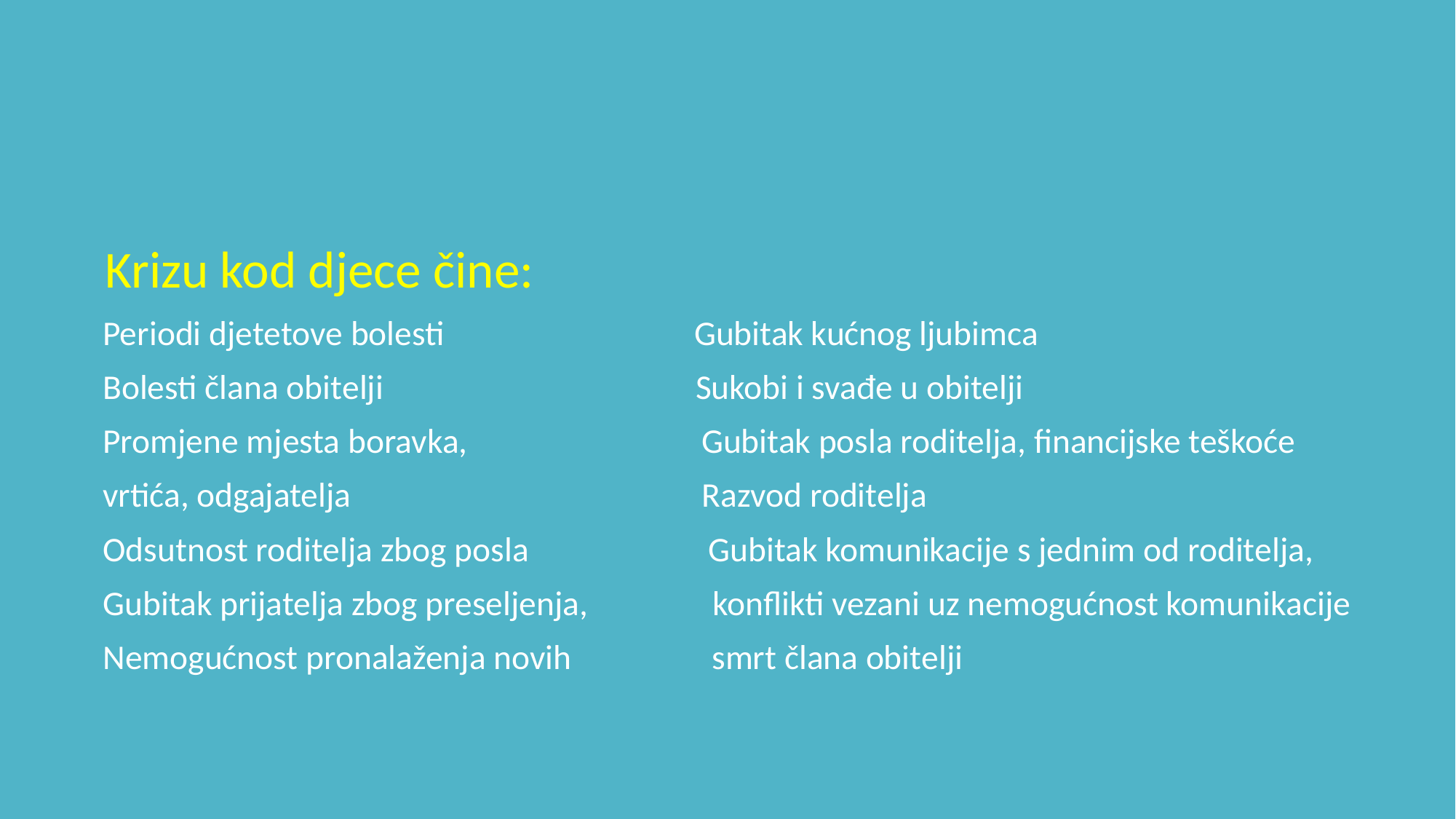

# K
Krizu kod djece čine:
Periodi djetetove bolesti                                Gubitak kućnog ljubimca
Bolesti člana obitelji                                        Sukobi i svađe u obitelji
Promjene mjesta boravka,                              Gubitak posla roditelja, financijske teškoće
vrtića, odgajatelja                                             Razvod roditelja
Odsutnost roditelja zbog posla                       Gubitak komunikacije s jednim od roditelja,
Gubitak prijatelja zbog preseljenja,                konflikti vezani uz nemogućnost komunikacije
Nemogućnost pronalaženja novih                  smrt člana obitelji